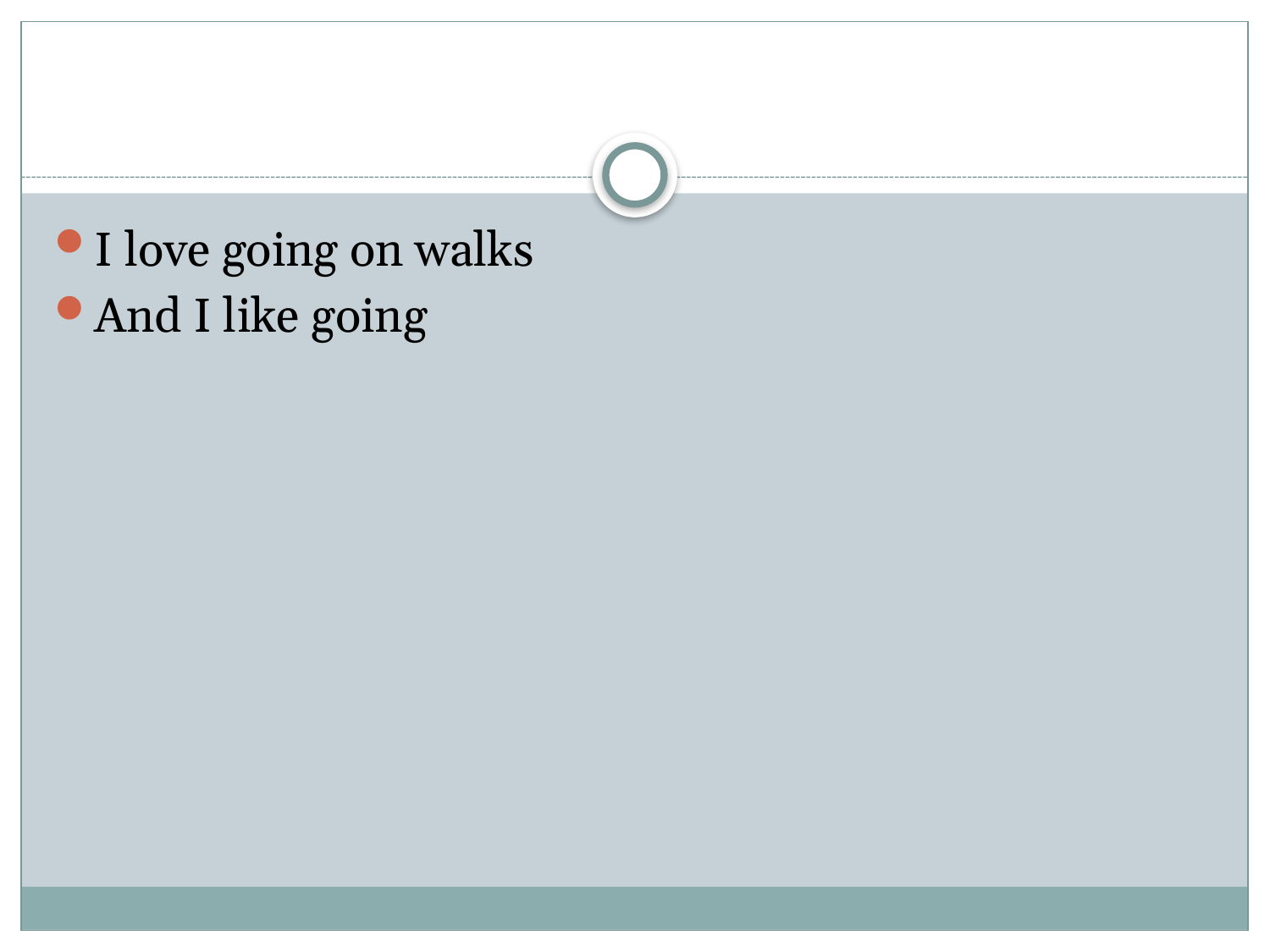

#
I love going on walks
And I like going